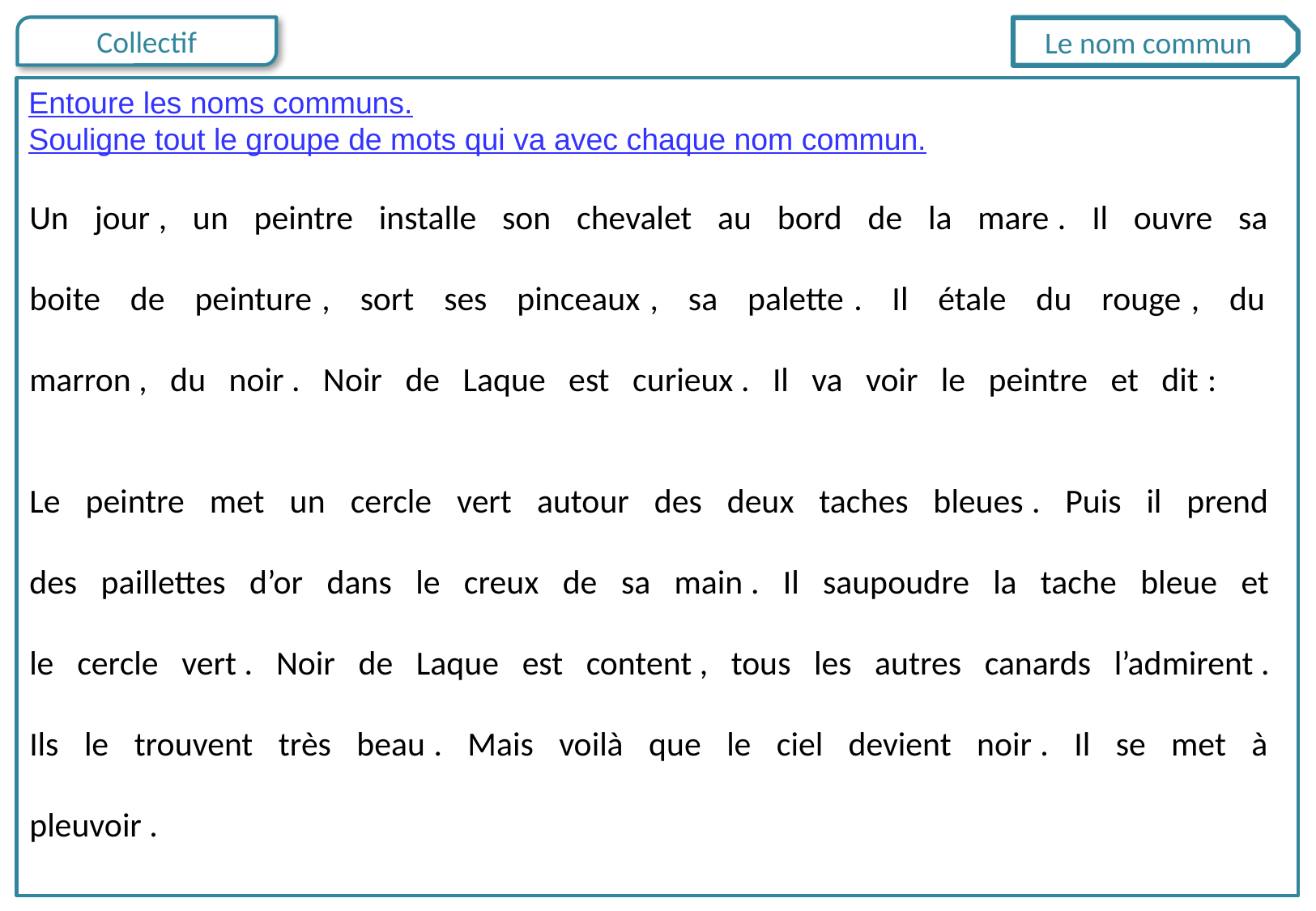

Le nom commun
Entoure les noms communs.
Souligne tout le groupe de mots qui va avec chaque nom commun.
Un   jour ,   un   peintre   installe   son   chevalet   au   bord   de   la   mare .   Il   ouvre   sa   boite   de   peinture ,   sort   ses   pinceaux ,   sa   palette .   Il   étale   du   rouge ,   du   marron ,   du   noir .   Noir   de   Laque   est   curieux .   Il   va   voir   le   peintre   et   dit :

Le   peintre   met   un   cercle   vert   autour   des   deux   taches   bleues .   Puis   il   prend   des   paillettes   d’or   dans   le   creux   de   sa   main .   Il   saupoudre   la   tache   bleue   et   le   cercle   vert .   Noir   de   Laque   est   content ,   tous   les   autres   canards   l’admirent .   Ils   le   trouvent   très   beau .   Mais   voilà   que   le   ciel   devient   noir .   Il   se   met   à   pleuvoir .